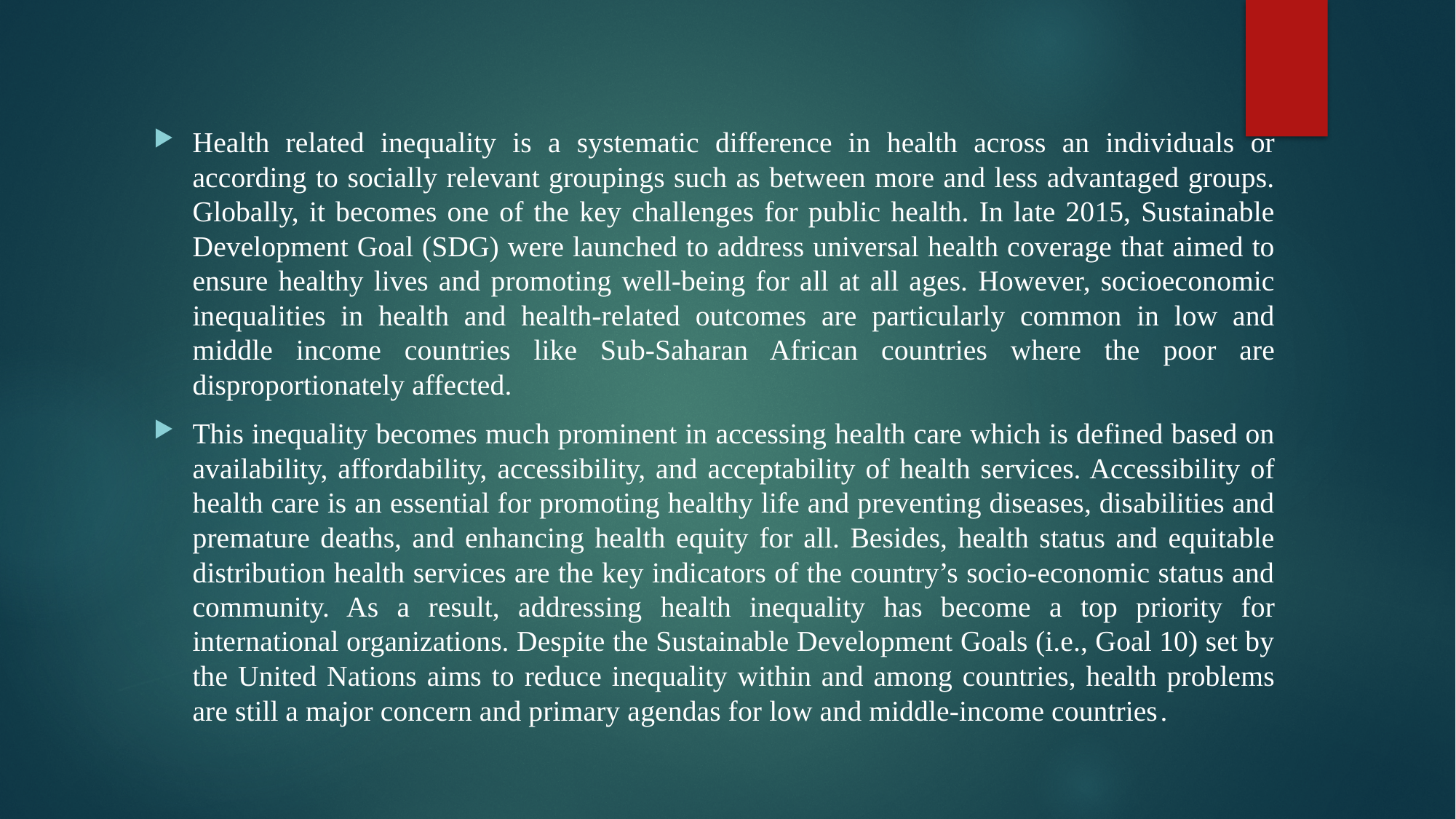

Health related inequality is a systematic difference in health across an individuals or according to socially relevant groupings such as between more and less advantaged groups. Globally, it becomes one of the key challenges for public health. In late 2015, Sustainable Development Goal (SDG) were launched to address universal health coverage that aimed to ensure healthy lives and promoting well-being for all at all ages. However, socioeconomic inequalities in health and health-related outcomes are particularly common in low and middle income countries like Sub-Saharan African countries where the poor are disproportionately affected.
This inequality becomes much prominent in accessing health care which is defined based on availability, affordability, accessibility, and acceptability of health services. Accessibility of health care is an essential for promoting healthy life and preventing diseases, disabilities and premature deaths, and enhancing health equity for all. Besides, health status and equitable distribution health services are the key indicators of the country’s socio-economic status and community. As a result, addressing health inequality has become a top priority for international organizations. Despite the Sustainable Development Goals (i.e., Goal 10) set by the United Nations aims to reduce inequality within and among countries, health problems are still a major concern and primary agendas for low and middle-income countries.